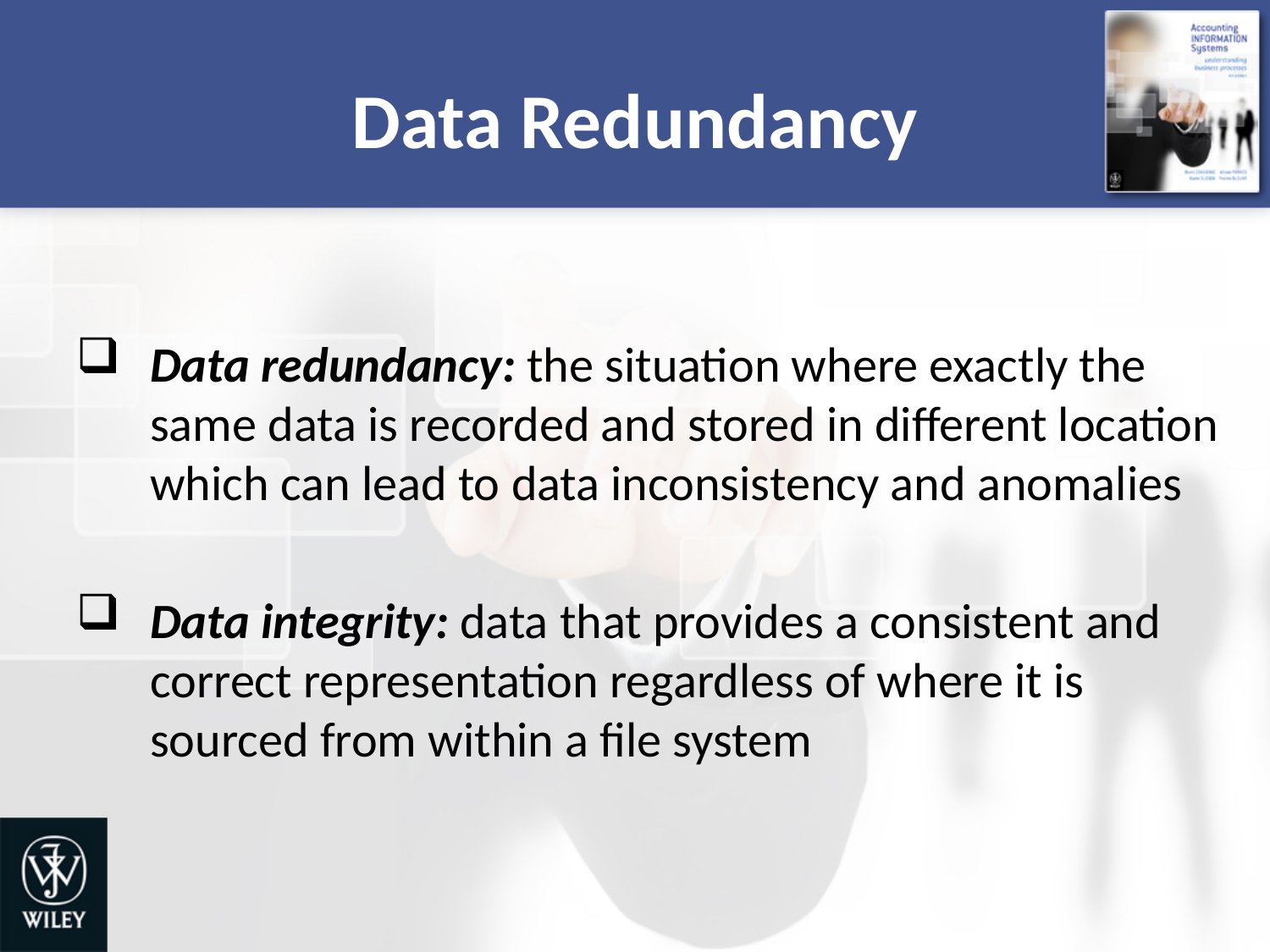

# Data Redundancy
Data redundancy: the situation where exactly the same data is recorded and stored in different location which can lead to data inconsistency and anomalies

Data integrity: data that provides a consistent and correct representation regardless of where it is sourced from within a file system